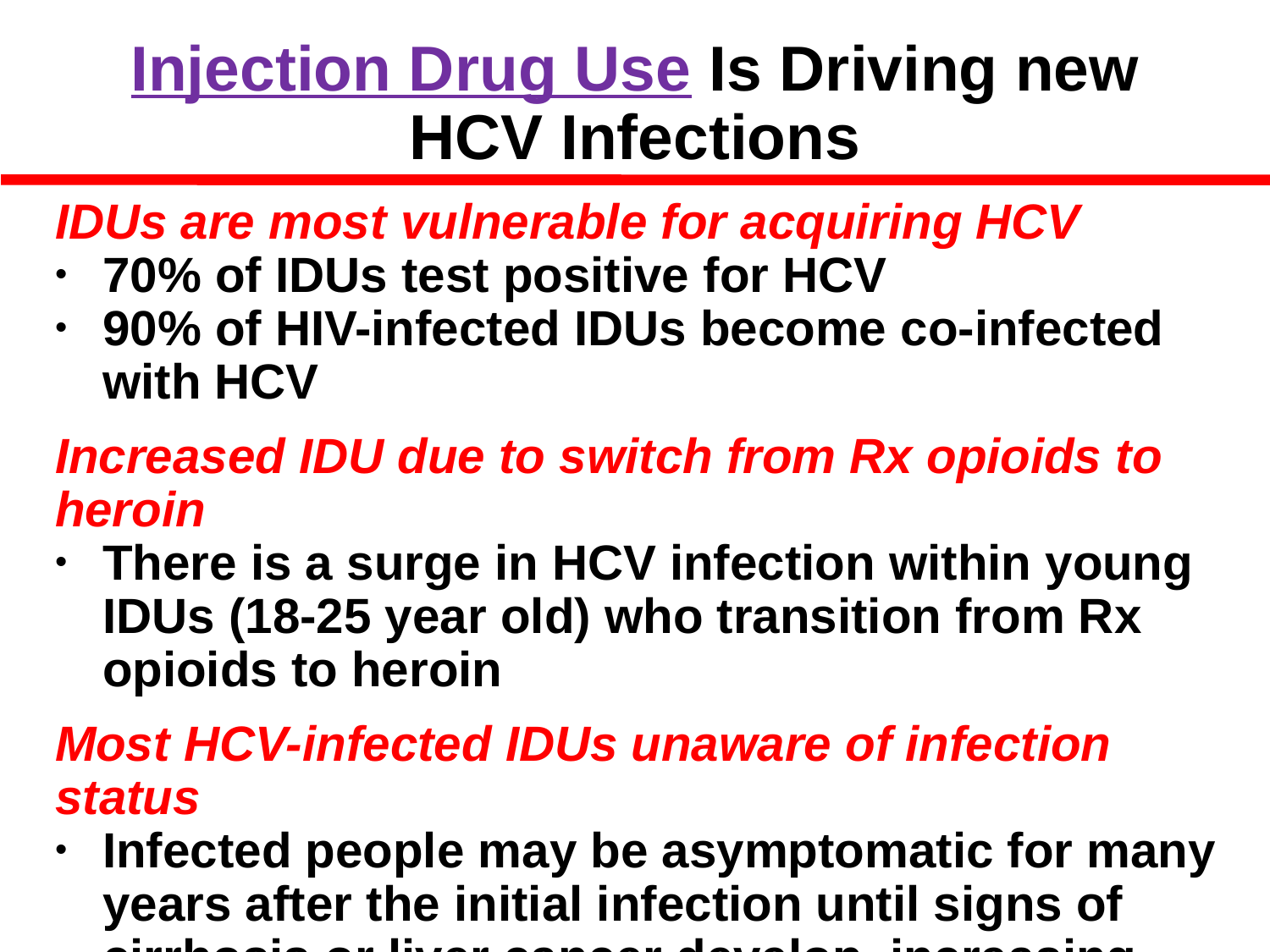

# Injection Drug Use Is Driving new HCV Infections

IDUs are most vulnerable for acquiring HCV
70% of IDUs test positive for HCV
90% of HIV-infected IDUs become co-infected with HCV
Increased IDU due to switch from Rx opioids to heroin
There is a surge in HCV infection within young IDUs (18-25 year old) who transition from Rx opioids to heroin
Most HCV-infected IDUs unaware of infection status
Infected people may be asymptomatic for many years after the initial infection until signs of cirrhosis or liver cancer develop, increasing their risk of transmitting HCV to others.